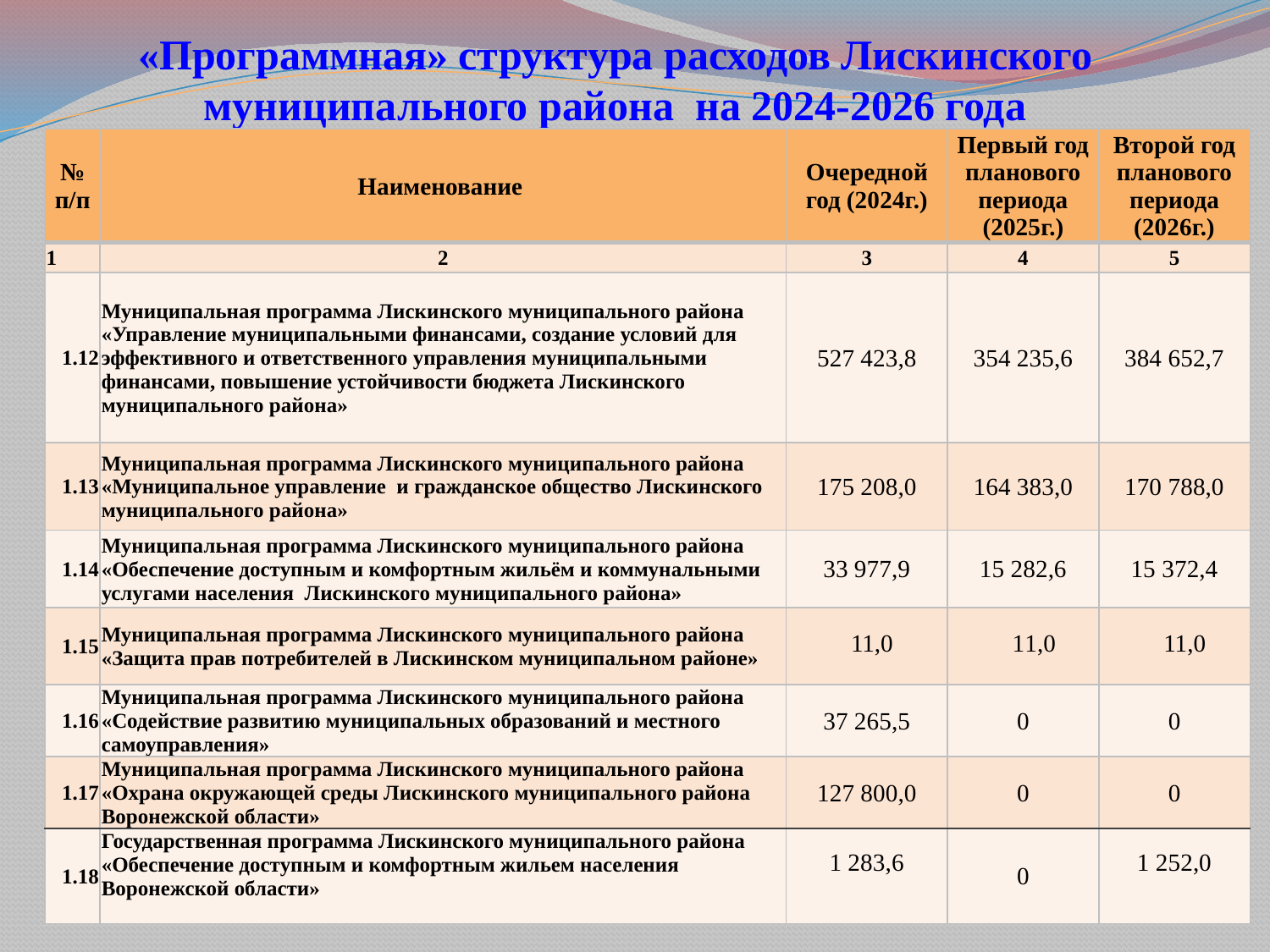

# «Программная» структура расходов Лискинского муниципального района  на 2024-2026 года
| № п/п | Наименование | Очередной год (2024г.) | Первый год планового периода (2025г.) | Второй год планового периода (2026г.) |
| --- | --- | --- | --- | --- |
| 1 | 2 | 3 | 4 | 5 |
| 1.12 | Муниципальная программа Лискинского муниципального района «Управление муниципальными финансами, создание условий для эффективного и ответственного управления муниципальными финансами, повышение устойчивости бюджета Лискинского муниципального района» | 527 423,8 | 354 235,6 | 384 652,7 |
| 1.13 | Муниципальная программа Лискинского муниципального района «Муниципальное управление и гражданское общество Лискинского муниципального района» | 175 208,0 | 164 383,0 | 170 788,0 |
| 1.14 | Муниципальная программа Лискинского муниципального района «Обеспечение доступным и комфортным жильём и коммунальными услугами населения Лискинского муниципального района» | 33 977,9 | 15 282,6 | 15 372,4 |
| 1.15 | Муниципальная программа Лискинского муниципального района «Защита прав потребителей в Лискинском муниципальном районе» | 11,0 | 11,0 | 11,0 |
| 1.16 | Муниципальная программа Лискинского муниципального района «Содействие развитию муниципальных образований и местного самоуправления» | 37 265,5 | 0 | 0 |
| 1.17 | Муниципальная программа Лискинского муниципального района «Охрана окружающей среды Лискинского муниципального района Воронежской области» | 127 800,0 | 0 | 0 |
| 1.18 | Государственная программа Лискинского муниципального района «Обеспечение доступным и комфортным жильем населения Воронежской области» | 1 283,6 | 0 | 1 252,0 |